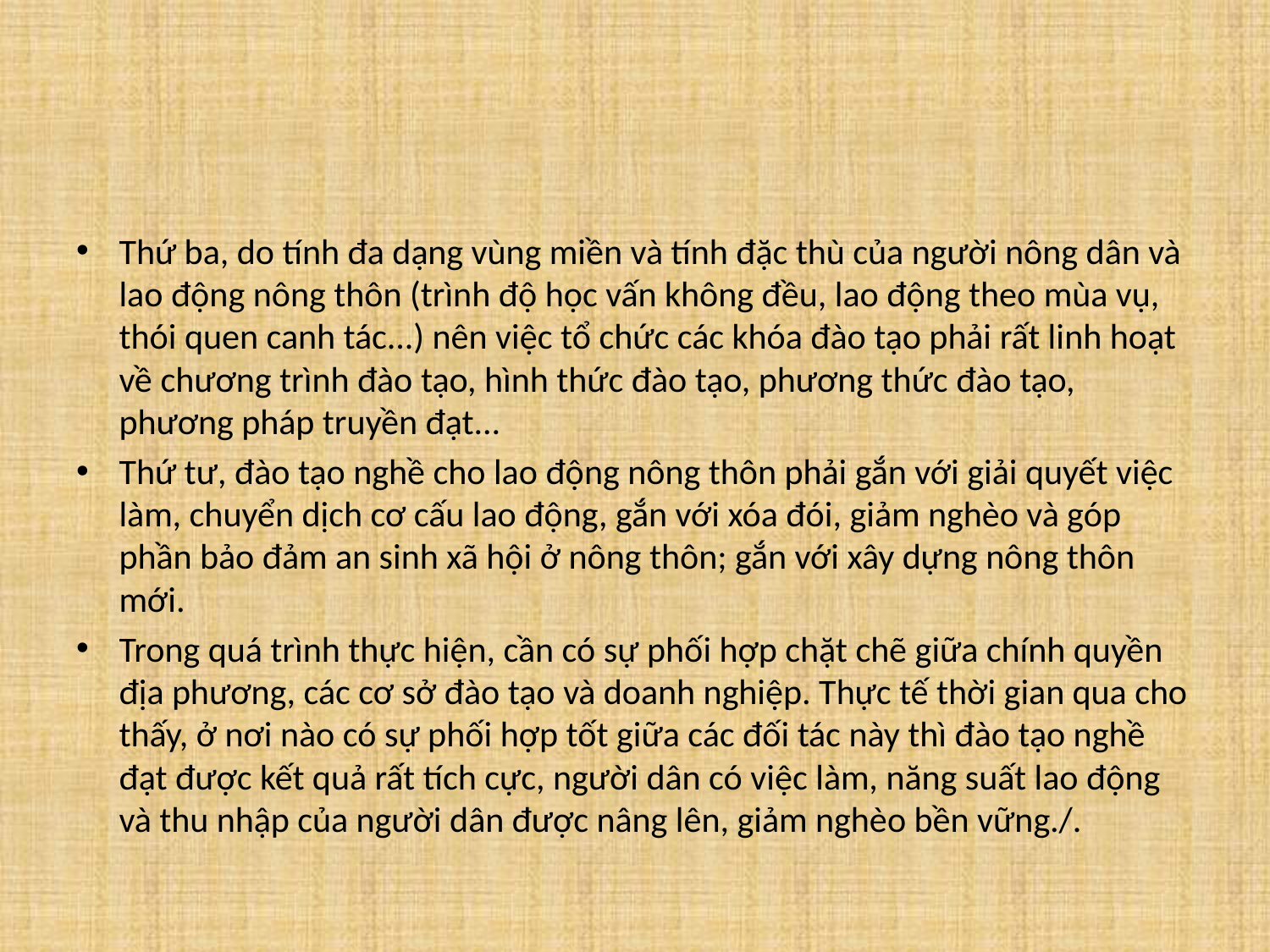

#
Thứ ba, do tính đa dạng vùng miền và tính đặc thù của người nông dân và lao động nông thôn (trình độ học vấn không đều, lao động theo mùa vụ, thói quen canh tác...) nên việc tổ chức các khóa đào tạo phải rất linh hoạt về chương trình đào tạo, hình thức đào tạo, phương thức đào tạo, phương pháp truyền đạt...
Thứ tư, đào tạo nghề cho lao động nông thôn phải gắn với giải quyết việc làm, chuyển dịch cơ cấu lao động, gắn với xóa đói, giảm nghèo và góp phần bảo đảm an sinh xã hội ở nông thôn; gắn với xây dựng nông thôn mới.
Trong quá trình thực hiện, cần có sự phối hợp chặt chẽ giữa chính quyền địa phương, các cơ sở đào tạo và doanh nghiệp. Thực tế thời gian qua cho thấy, ở nơi nào có sự phối hợp tốt giữa các đối tác này thì đào tạo nghề đạt được kết quả rất tích cực, người dân có việc làm, năng suất lao động và thu nhập của người dân được nâng lên, giảm nghèo bền vững./.